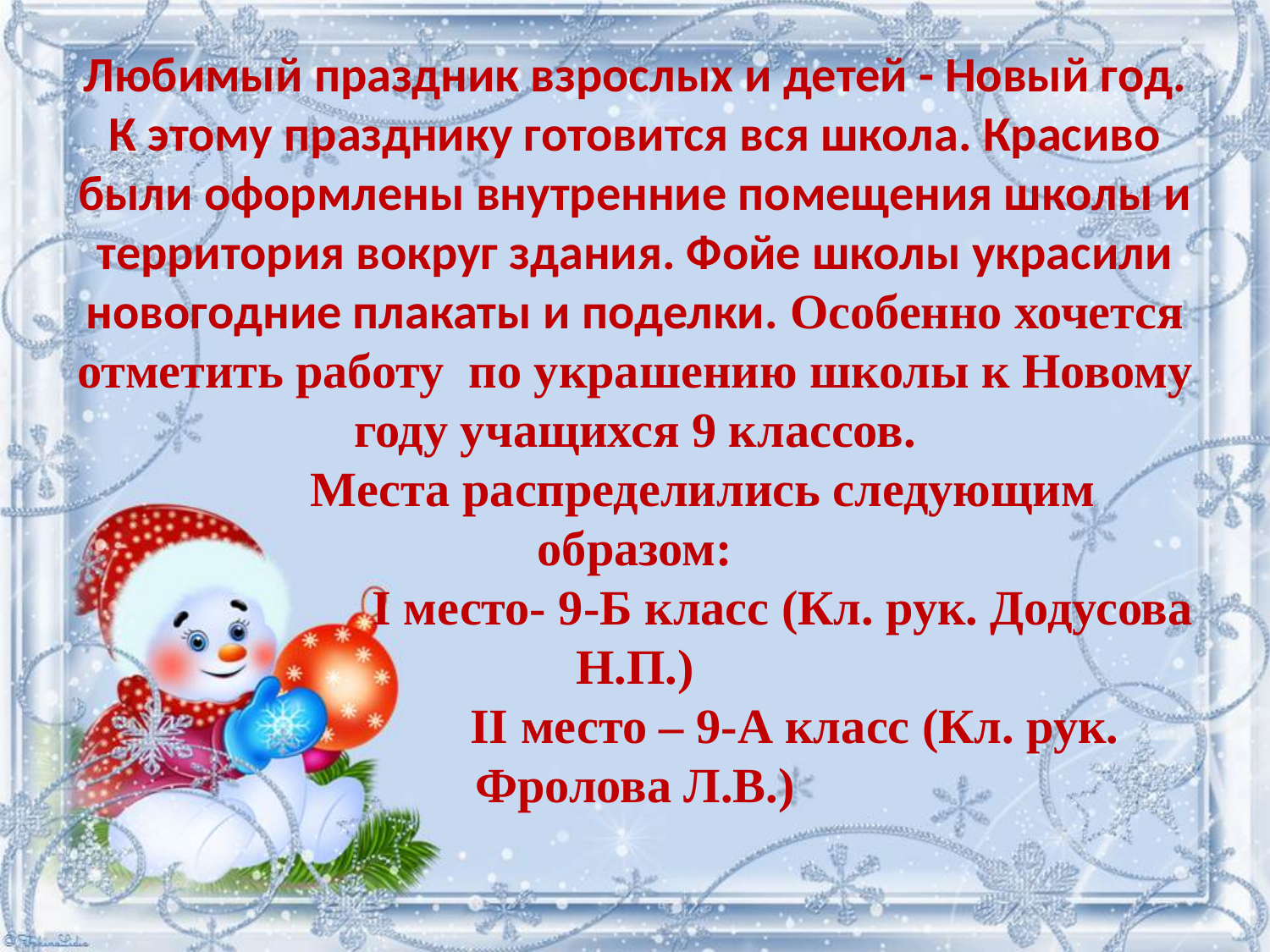

Любимый праздник взрослых и детей - Новый год. К этому празднику готовится вся школа. Красиво были оформлены внутренние помещения школы и территория вокруг здания. Фойе школы украсили новогодние плакаты и поделки. Особенно хочется отметить работу  по украшению школы к Новому году учащихся 9 классов.
           Места распределились следующим образом:
                        I место- 9-Б класс (Кл. рук. Додусова Н.П.)
                          II место – 9-А класс (Кл. рук. Фролова Л.В.)